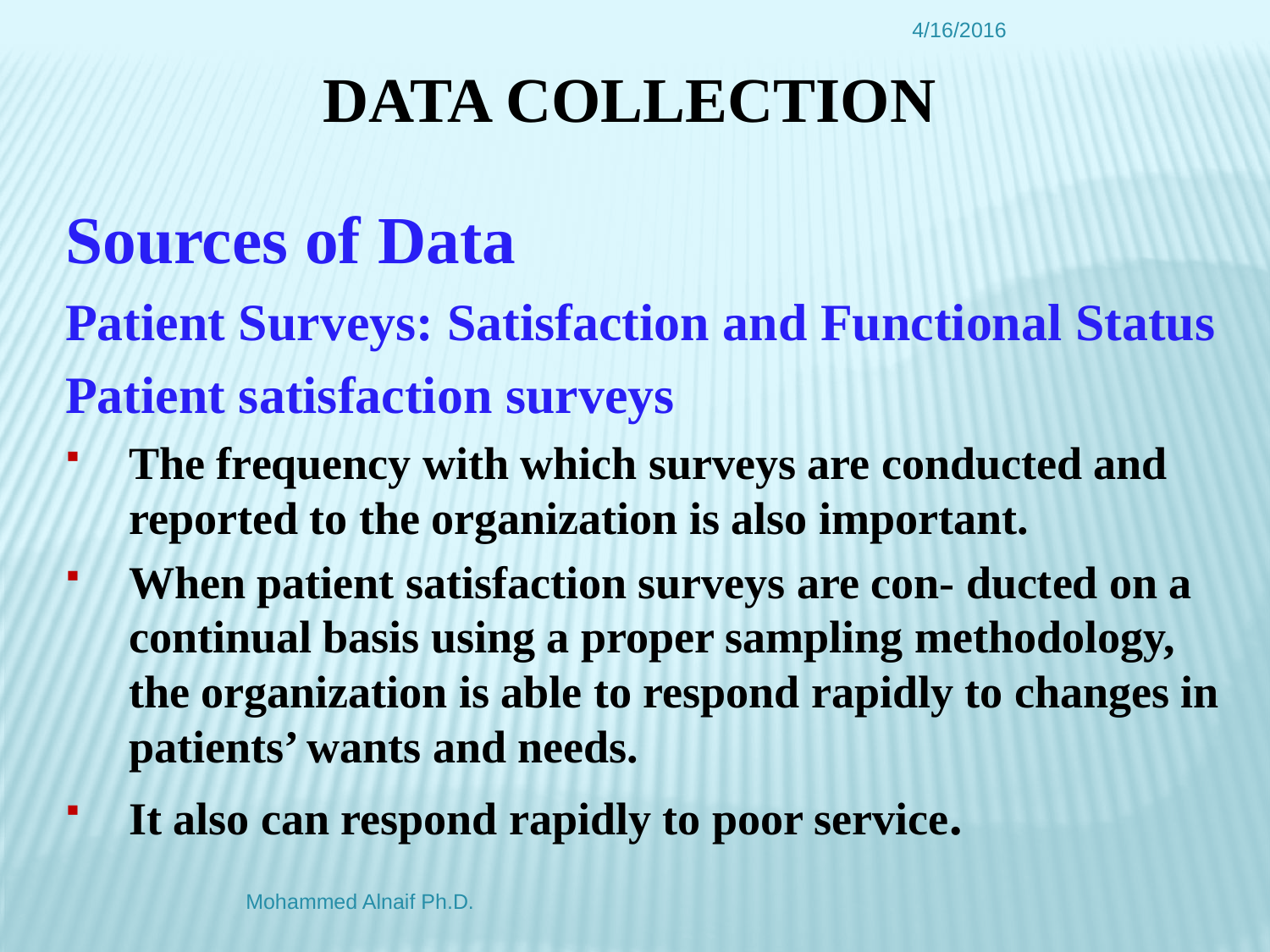

4/16/2016
# Data Collection
Sources of Data
Patient Surveys: Satisfaction and Functional Status
Patient satisfaction surveys
The frequency with which surveys are conducted and reported to the organization is also important.
When patient satisfaction surveys are con- ducted on a continual basis using a proper sampling methodology, the organization is able to respond rapidly to changes in patients’ wants and needs.
It also can respond rapidly to poor service.
Mohammed Alnaif Ph.D.
49